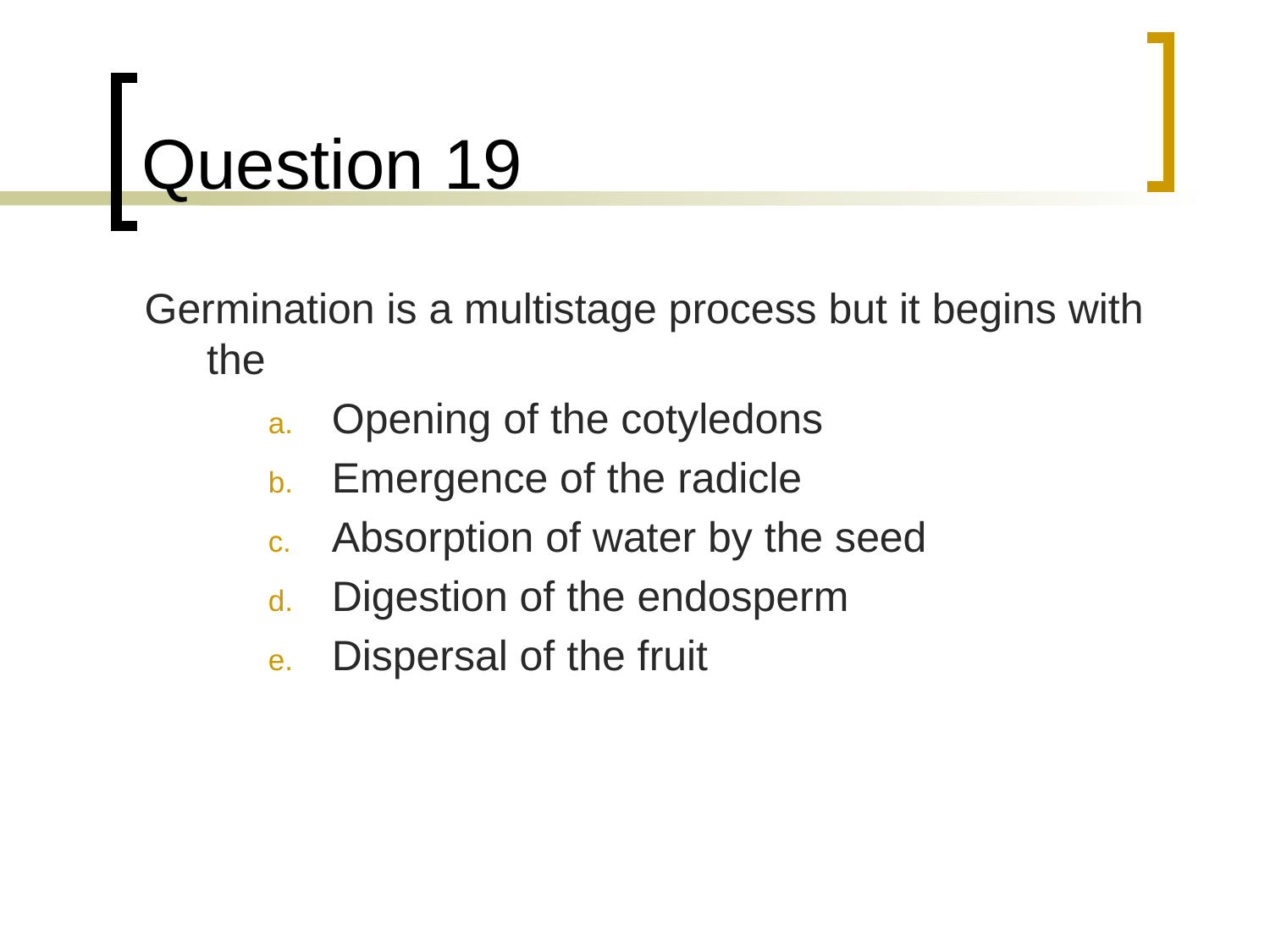

# Question 19
Germination is a multistage process but it begins with the
Opening of the cotyledons
Emergence of the radicle
Absorption of water by the seed
Digestion of the endosperm
Dispersal of the fruit